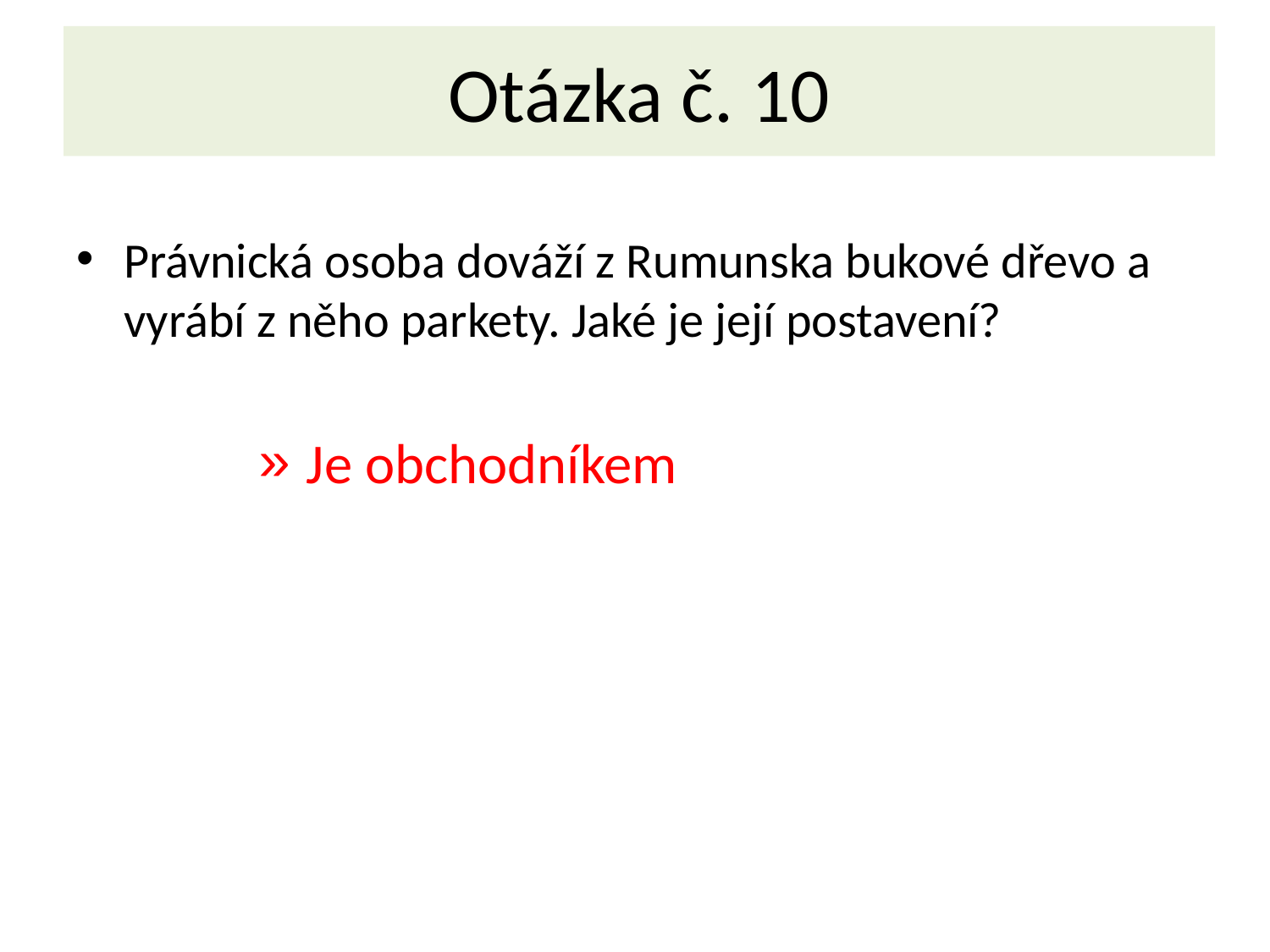

# Otázka č. 10
Právnická osoba dováží z Rumunska bukové dřevo a vyrábí z něho parkety. Jaké je její postavení?

Je obchodníkem